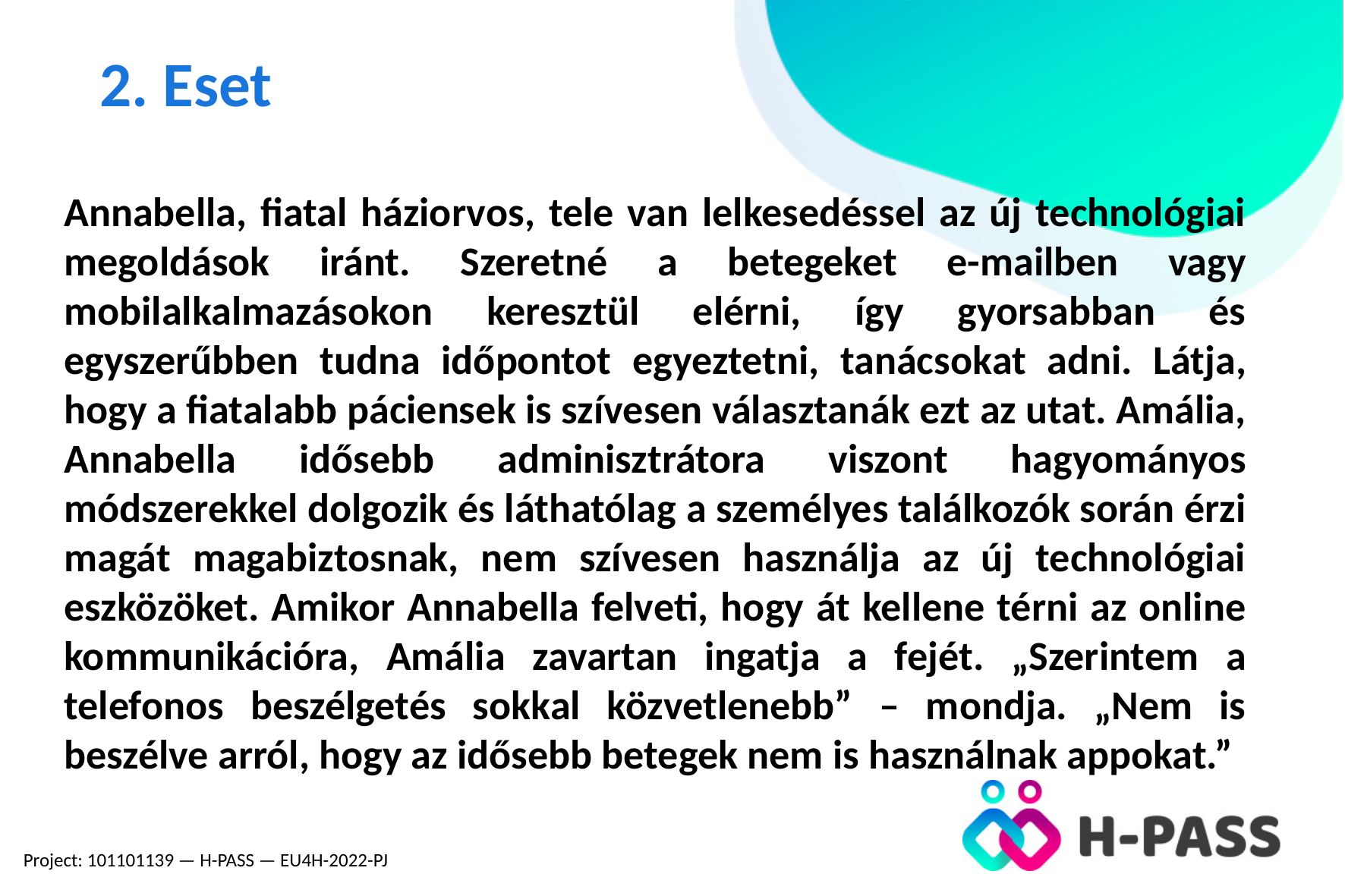

2. Eset
Annabella, fiatal háziorvos, tele van lelkesedéssel az új technológiai megoldások iránt. Szeretné a betegeket e-mailben vagy mobilalkalmazásokon keresztül elérni, így gyorsabban és egyszerűbben tudna időpontot egyeztetni, tanácsokat adni. Látja, hogy a fiatalabb páciensek is szívesen választanák ezt az utat. Amália, Annabella idősebb adminisztrátora viszont hagyományos módszerekkel dolgozik és láthatólag a személyes találkozók során érzi magát magabiztosnak, nem szívesen használja az új technológiai eszközöket. Amikor Annabella felveti, hogy át kellene térni az online kommunikációra, Amália zavartan ingatja a fejét. „Szerintem a telefonos beszélgetés sokkal közvetlenebb” – mondja. „Nem is beszélve arról, hogy az idősebb betegek nem is használnak appokat.”
Project: 101101139 — H-PASS — EU4H-2022-PJ